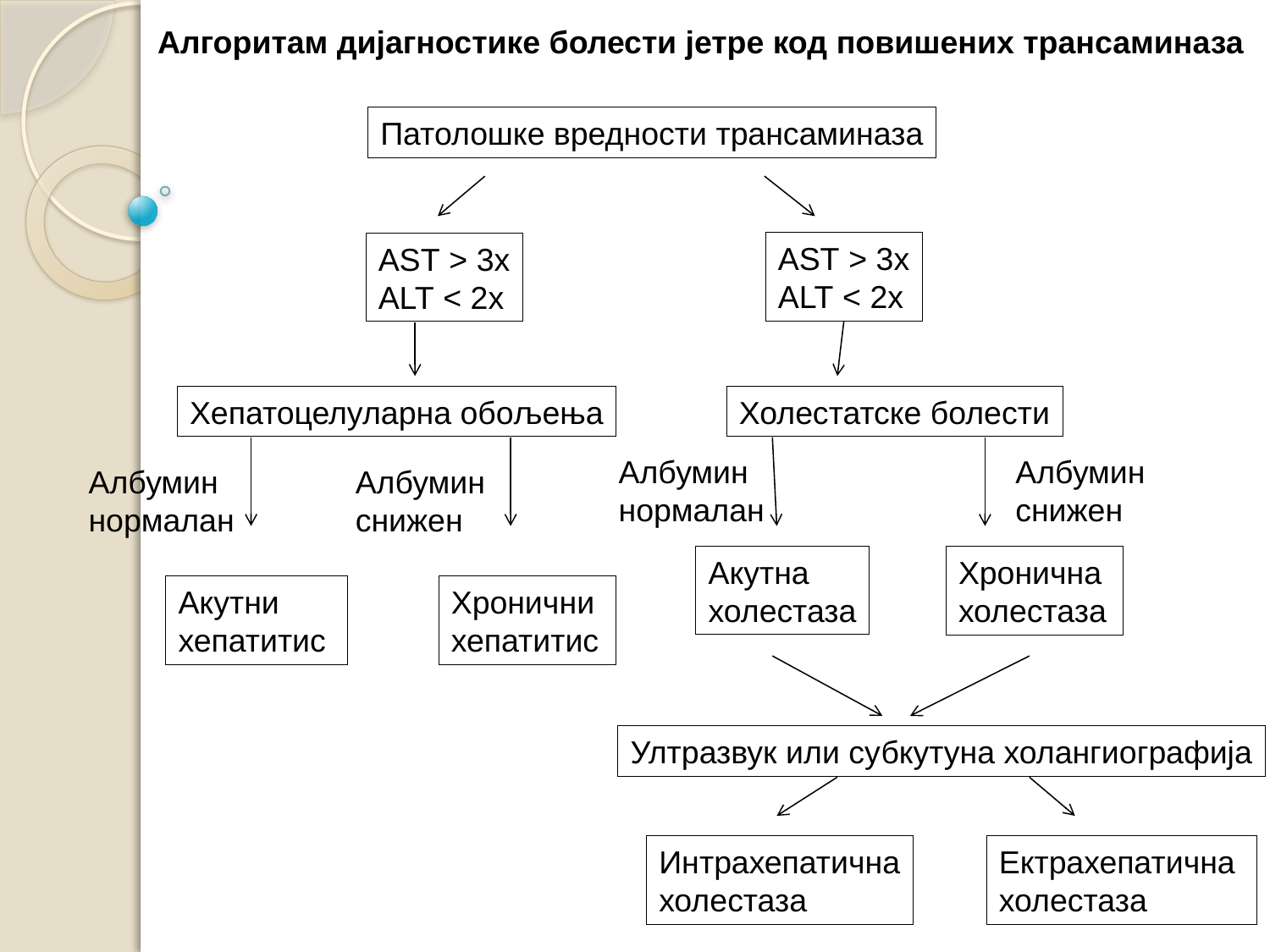

Алгоритам дијагностике болести јетре код повишених трансаминаза
Патолошке вредности трансаминаза
AST > 3х
ALT < 2х
AST > 3х
ALT < 2х
Хепатоцелуларна обољења
Холестатске болести
Албумин
нормалан
Албумин
снижен
Албумин
нормалан
Албумин
снижен
Акутна
холестаза
Хронична
холестаза
Акутни
хепатитис
Хронични
хепатитис
Ултразвук или субкутуна холангиографија
Интрахепатична
холестаза
Ектрахепатична
холестаза